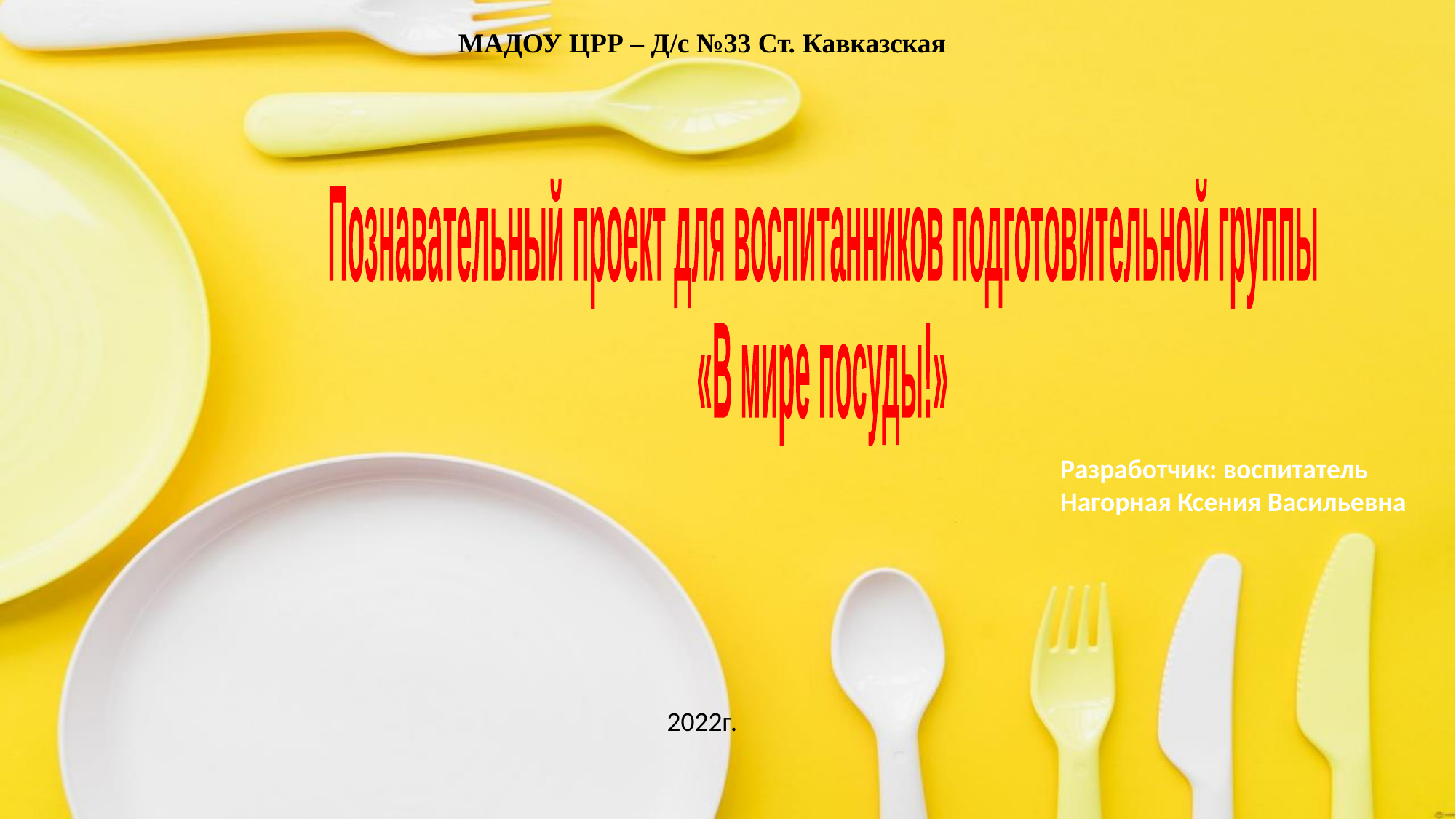

МАДОУ ЦРР – Д/с №33 Ст. Кавказская
Познавательный проект для воспитанников подготовительной группы
«В мире посуды!»
Разработчик: воспитатель
Нагорная Ксения Васильевна
2022г.